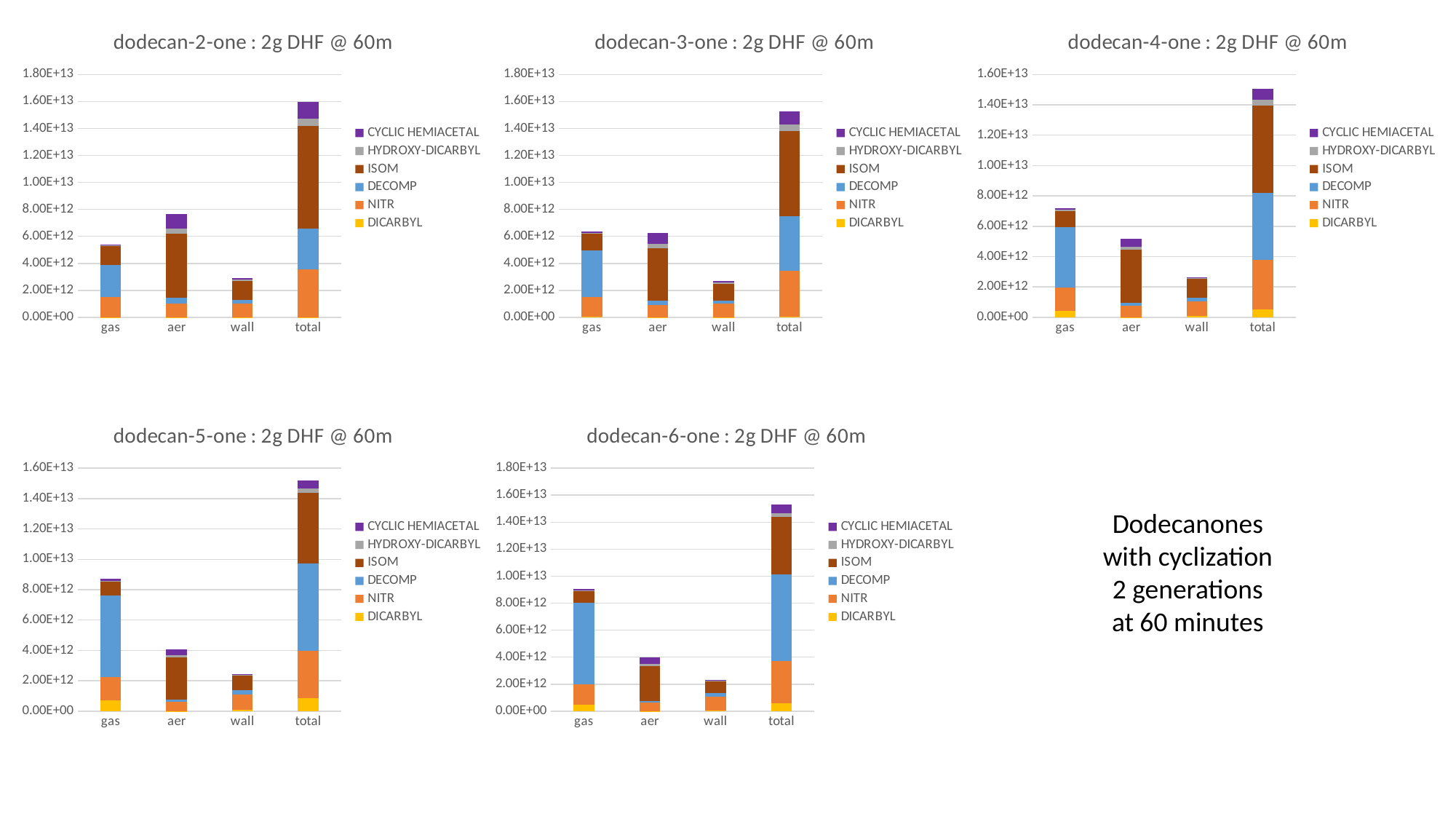

### Chart: dodecan-2-one : 2g DHF @ 60m

| Category | DICARBYL | NITR | DECOMP | ISOM | HYDROXY-DICARBYL | CYCLIC HEMIACETAL |
|---|---|---|---|---|---|---|
| gas | 2048.72 | 1501071881800.002 | 2359739919288.847 | 1442186360355.0215 | 76204389800.0 | 28664629418.517593 |
| aer | 159.194 | 1041118507200.0 | 392593681256.44006 | 4766616031240.94 | 369577150000.0 | 1067681093228.5469 |
| wall | 602.302 | 1001518496658.1101 | 285299988495.7965 | 1414243842788.9028 | 90971572700.0 | 100612506492.89488 |
| total | 2810.216 | 3543708885658.1123 | 3037633589041.0845 | 7623046234384.869 | 536753112500.0 | 1196958229139.9612 |

### Chart: dodecan-3-one : 2g DHF @ 60m

| Category | DICARBYL | NITR | DECOMP | ISOM | HYDROXY-DICARBYL | CYCLIC HEMIACETAL |
|---|---|---|---|---|---|---|
| gas | 39074954060.899994 | 1481426725080.0 | 3454199518195.926 | 1205891230130.6355 | 63704634800.0 | 89836576123.87993 |
| aer | 5333162290.736 | 903921283400.0 | 352216064109.064 | 3882514450263.028 | 294213480000.0 | 825379728881.2684 |
| wall | 13417616434.039001 | 989765927770.0 | 258663041647.16727 | 1205308346588.7385 | 133518883000.0 | 78730847914.6168 |
| total | 57825732785.675 | 3375113936250.0 | 4065078623952.1553 | 6293714026982.411 | 491436997800.0 | 993947152919.766 |

### Chart: dodecan-4-one : 2g DHF @ 60m

| Category | DICARBYL | NITR | DECOMP | ISOM | HYDROXY-DICARBYL | CYCLIC HEMIACETAL |
|---|---|---|---|---|---|---|
| gas | 440908455911.05 | 1496939349100.0 | 3995226005263.2515 | 1075796986685.0984 | 59238969600.0 | 123121347374.46397 |
| aer | 14959826996.557 | 749195341000.0 | 212177533169.86118 | 3469415283719.126 | 213923310000.0 | 532163322817.8328 |
| wall | 68581102151.71901 | 999286748700.0 | 228493517010.32 | 1220068692105.482 | 69126764000.0 | 67922166568.4971 |
| total | 524449385059.326 | 3245421438800.0 | 4435897055443.434 | 5765280962509.709 | 342289043600.0 | 723206836760.794 |

### Chart: dodecan-5-one : 2g DHF @ 60m

| Category | DICARBYL | NITR | DECOMP | ISOM | HYDROXY-DICARBYL | CYCLIC HEMIACETAL |
|---|---|---|---|---|---|---|
| gas | 729231087050.1399 | 1522807818940.0 | 5338931784584.492 | 939701398614.5535 | 52792668900.0 | 110615714875.187 |
| aer | 13039975903.539999 | 577822858000.0 | 185072826445.40454 | 2752312693190.4897 | 150744525800.0 | 403209557887.132 |
| wall | 95251143165.88 | 1016672091590.0 | 252196396810.30362 | 957919807602.6917 | 61437576200.0 | 53835441520.73901 |
| total | 837522206119.56 | 3117302768530.0 | 5776201007840.193 | 4649933899407.7295 | 264974770900.0 | 567660714283.0582 |

### Chart: dodecan-6-one : 2g DHF @ 60m

| Category | DICARBYL | NITR | DECOMP | ISOM | HYDROXY-DICARBYL | CYCLIC HEMIACETAL |
|---|---|---|---|---|---|---|
| gas | 491454985606.28 | 1520263325600.0 | 6032896616631.01 | 820448062794.5293 | 56973833240.0 | 125722877564.456 |
| aer | 8354280311.862 | 600460782000.0 | 144272319039.173 | 2572961942223.2 | 156546404000.0 | 474836542659.32495 |
| wall | 64189998016.33999 | 1017592245860.0 | 238280687629.74078 | 858094493751.0284 | 67227846130.0 | 61249298723.492256 |
| total | 563999263934.482 | 3138316353460.0 | 6415449623299.923 | 4251504498768.762 | 280748083370.0 | 661808718947.2733 |
Dodecanones
with cyclization
2 generations
at 60 minutes